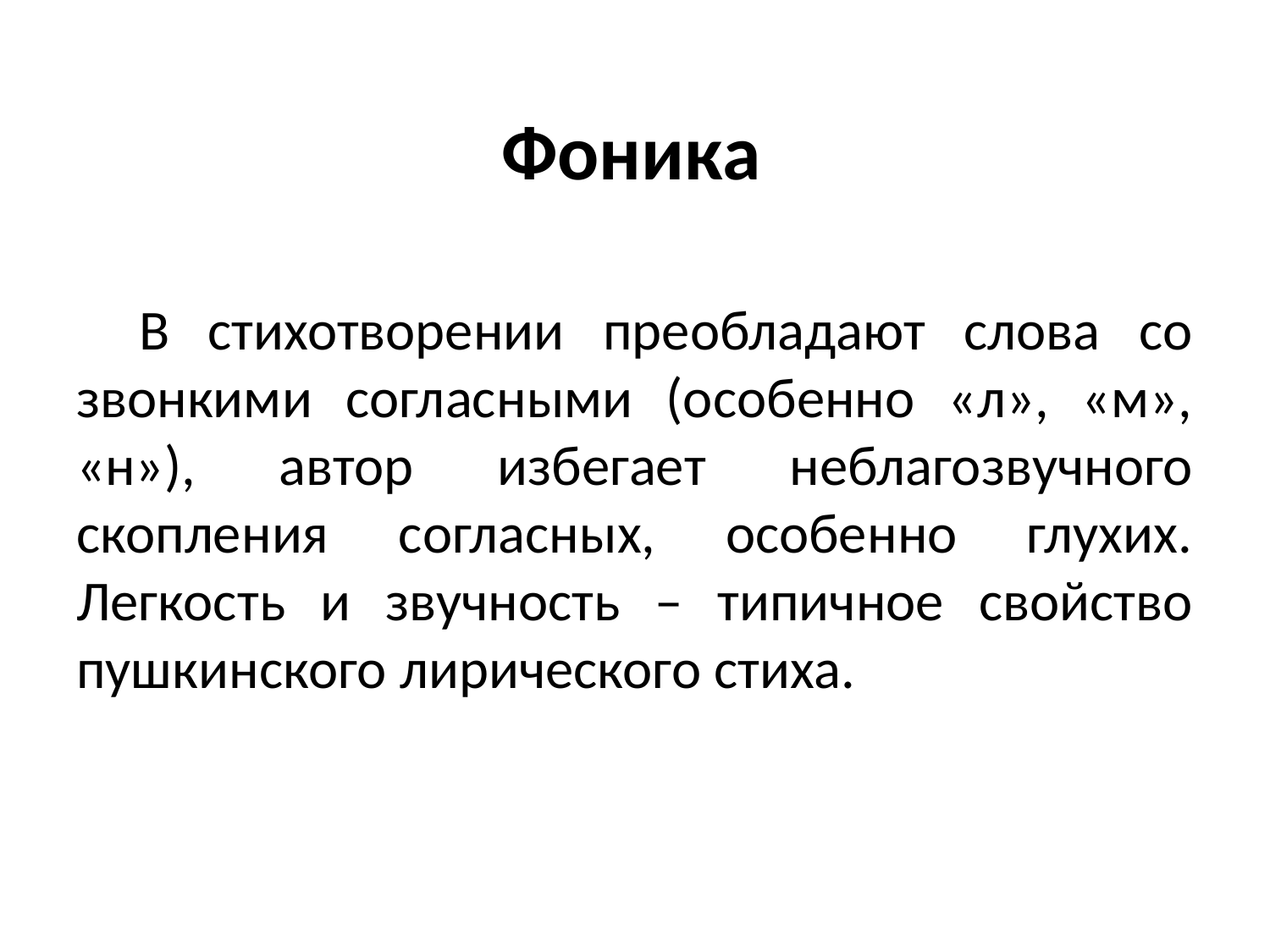

# Фоника
В стихотворении преобладают слова со звонкими согласными (особенно «л», «м», «н»), автор избегает неблагозвучного скопления согласных, особенно глухих. Легкость и звучность – типичное свойство пушкинского лирического стиха.